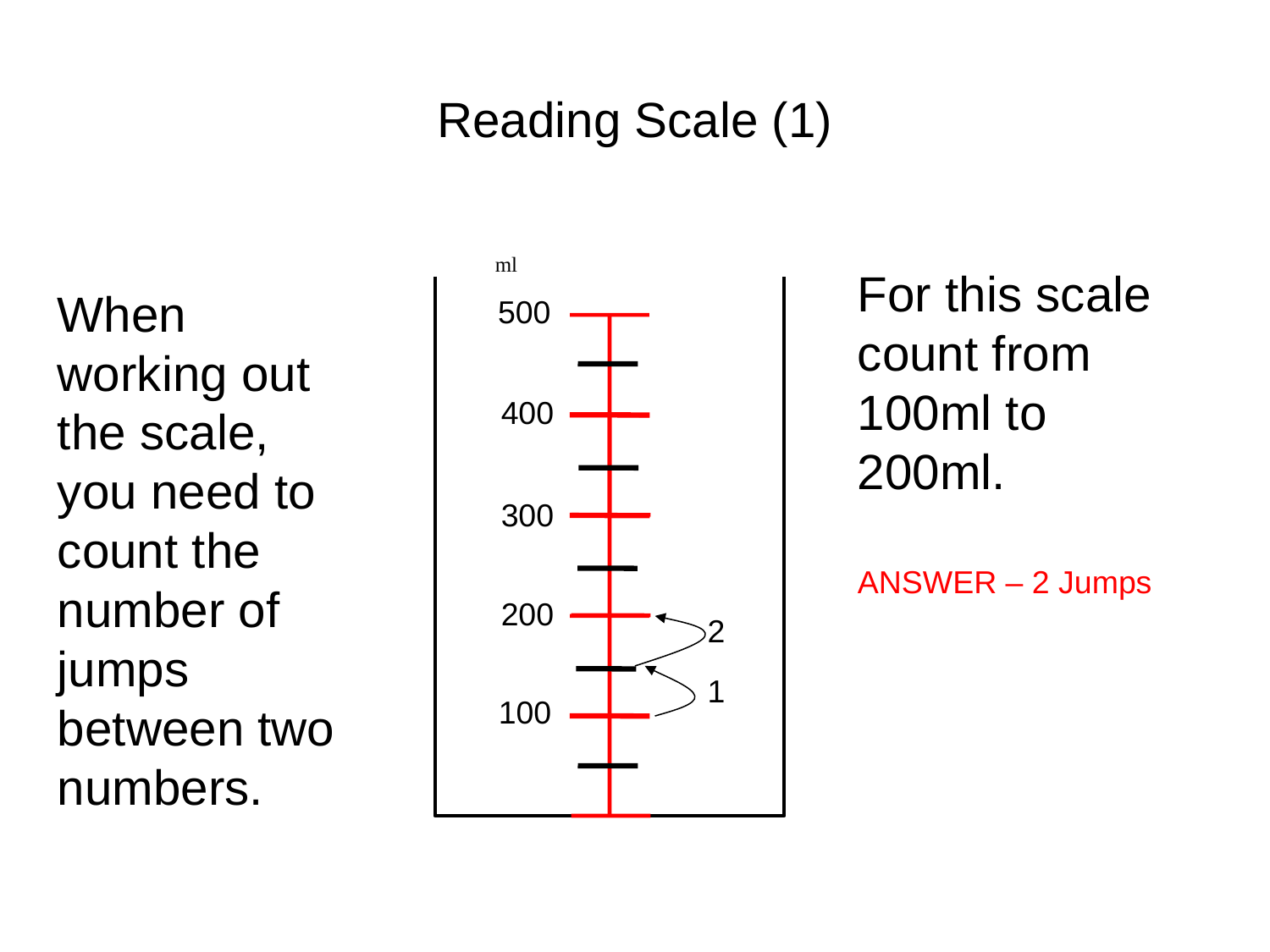

# Reading Scale (1)
ml

500

400

300

200

100

For this scale count from 100ml to 200ml.
When working out the scale, you need to count the number of jumps between two numbers.
ANSWER – 2 Jumps
2

1